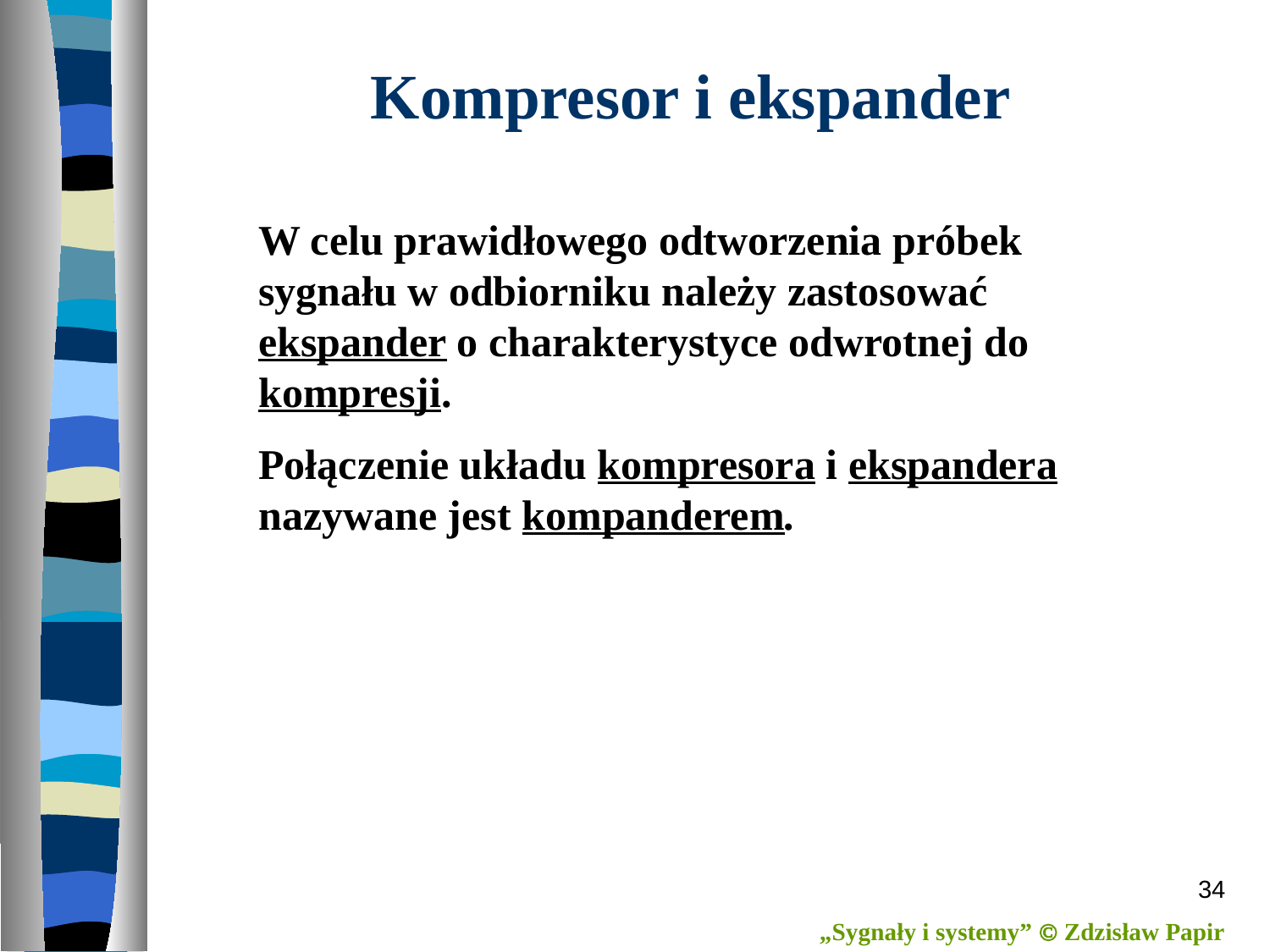

# Kompresor i ekspander
W celu prawidłowego odtworzenia próbek sygnału w odbiorniku należy zastosować ekspander o charakterystyce odwrotnej do kompresji.
Połączenie układu kompresora i ekspandera nazywane jest kompanderem.
34
„Sygnały i systemy” © Zdzisław Papir